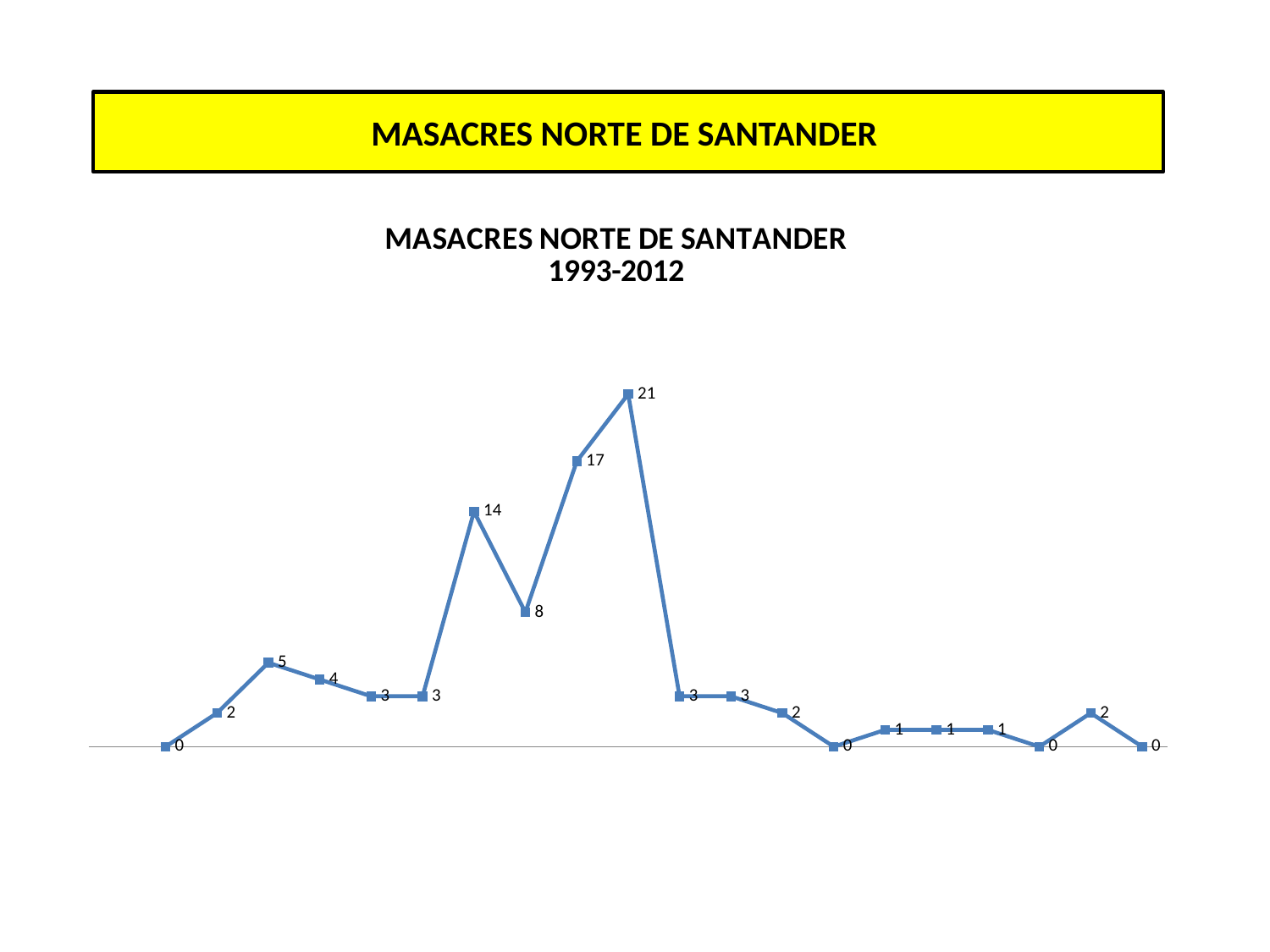

MASACRES NORTE DE SANTANDER

### Chart: MASACRES NORTE DE SANTANDER
1993-2012

| Category | Norte de Santander Total |
|---|---|
| 1993 | None |
| 1994 | 0.0 |
| 1995 | 2.0 |
| 1996 | 5.0 |
| 1997 | 4.0 |
| 1998 | 3.0 |
| 1999 | 3.0 |
| 2000 | 14.0 |
| 2001 | 8.0 |
| 2002 | 17.0 |
| 2003 | 21.0 |
| 2004 | 3.0 |
| 2005 | 3.0 |
| 2006 | 2.0 |
| 2007 | 0.0 |
| 2008 | 1.0 |
| 2009 | 1.0 |
| 2010 | 1.0 |
| 2011 | 0.0 |
| 2012 | 2.0 |